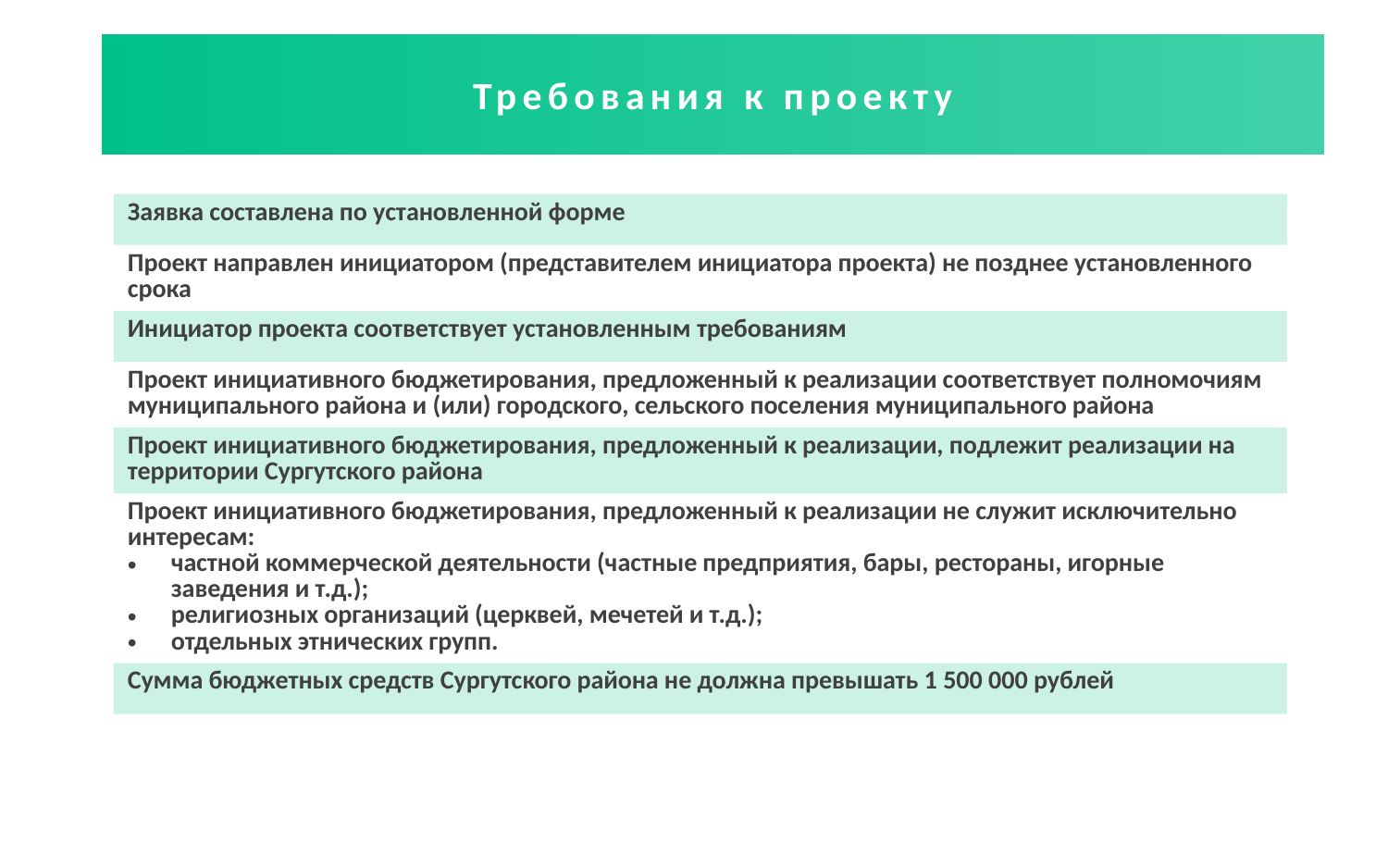

Требования к проекту
|  |
| --- |
| Заявка составлена по установленной форме |
| Проект направлен инициатором (представителем инициатора проекта) не позднее установленного срока |
| Инициатор проекта соответствует установленным требованиям |
| Проект инициативного бюджетирования, предложенный к реализации соответствует полномочиям муниципального района и (или) городского, сельского поселения муниципального района |
| Проект инициативного бюджетирования, предложенный к реализации, подлежит реализации на территории Сургутского района |
| Проект инициативного бюджетирования, предложенный к реализации не служит исключительно интересам: частной коммерческой деятельности (частные предприятия, бары, рестораны, игорные заведения и т.д.); религиозных организаций (церквей, мечетей и т.д.); отдельных этнических групп. |
| Сумма бюджетных средств Сургутского района не должна превышать 1 500 000 рублей |